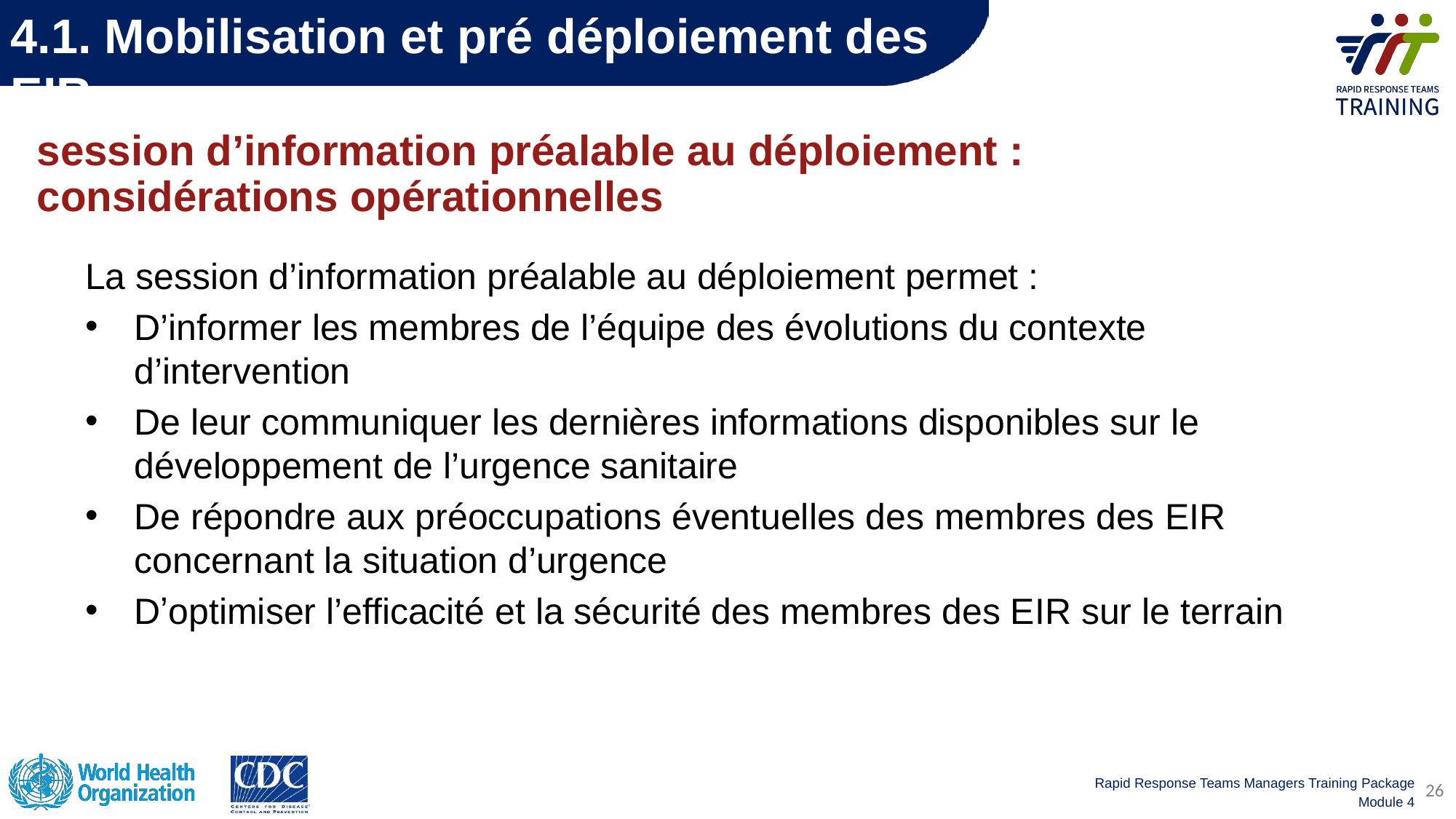

4.1. Mobilisation et pré déploiement des EIR
# session d’information préalable au déploiement : considérations opérationnelles
La session d’information préalable au déploiement permet :
D’informer les membres de l’équipe des évolutions du contexte d’intervention
De leur communiquer les dernières informations disponibles sur le développement de l’urgence sanitaire
De répondre aux préoccupations éventuelles des membres des EIR concernant la situation d’urgence
Dʼoptimiser l’efficacité et la sécurité des membres des EIR sur le terrain
26